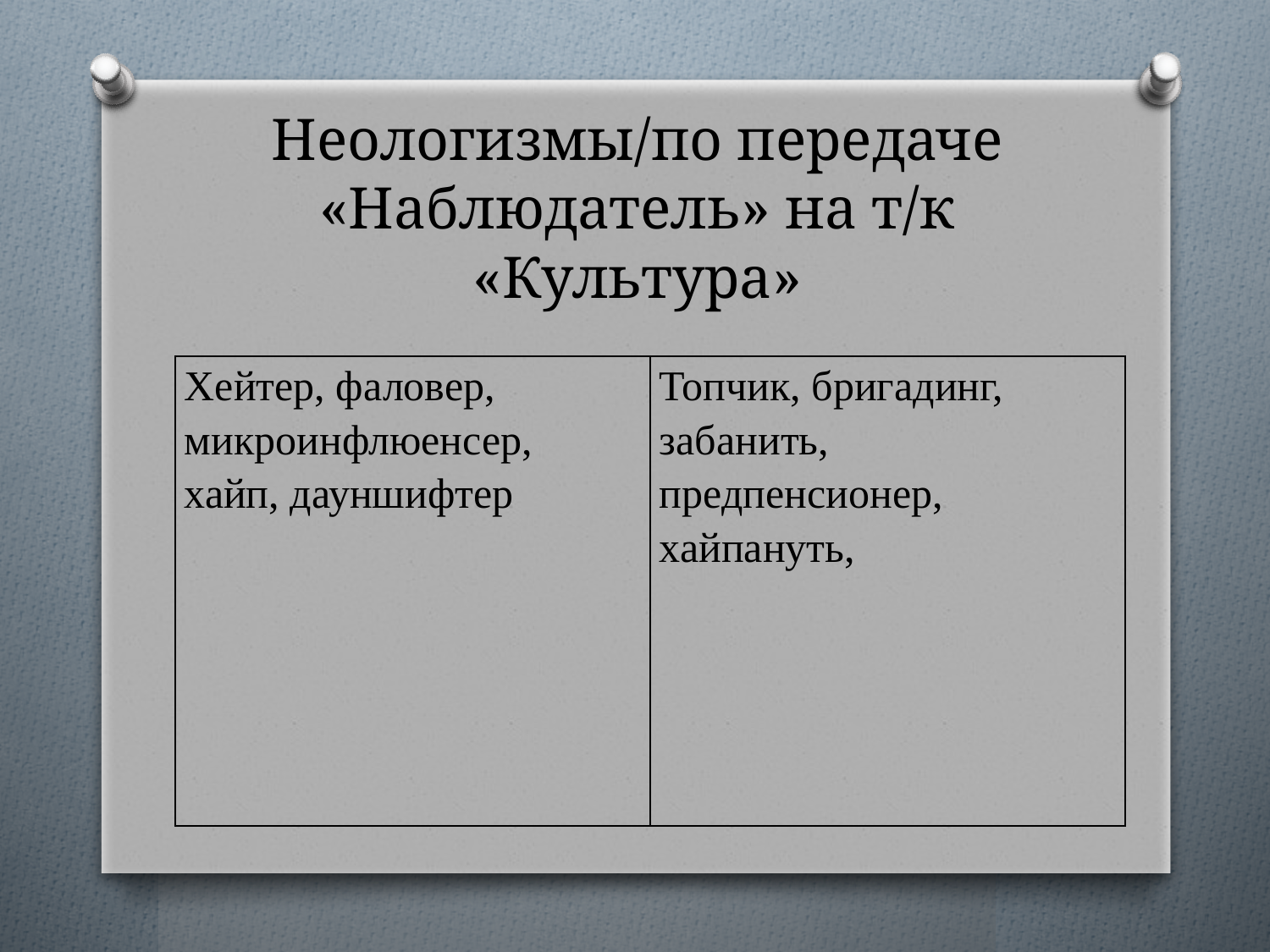

# Неологизмы/по передаче «Наблюдатель» на т/к «Культура»
| Хейтер, фаловер, микроинфлюенсер, хайп, дауншифтер | Топчик, бригадинг, забанить, предпенсионер, хайпануть, |
| --- | --- |